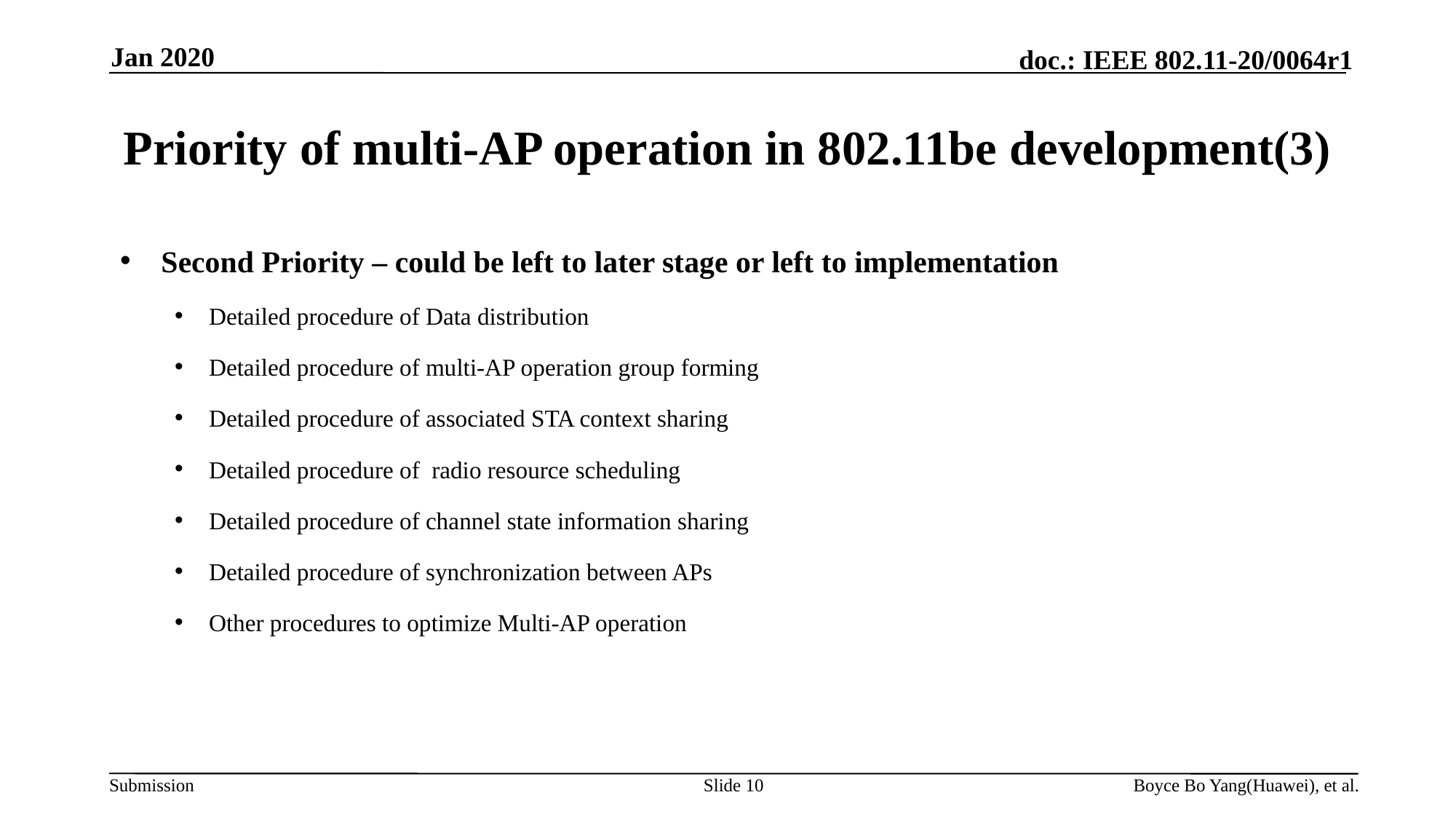

Jan 2020
# Priority of multi-AP operation in 802.11be development(3)
Second Priority – could be left to later stage or left to implementation
Detailed procedure of Data distribution
Detailed procedure of multi-AP operation group forming
Detailed procedure of associated STA context sharing
Detailed procedure of  radio resource scheduling
Detailed procedure of channel state information sharing
Detailed procedure of synchronization between APs
Other procedures to optimize Multi-AP operation
Slide 10
Boyce Bo Yang(Huawei), et al.